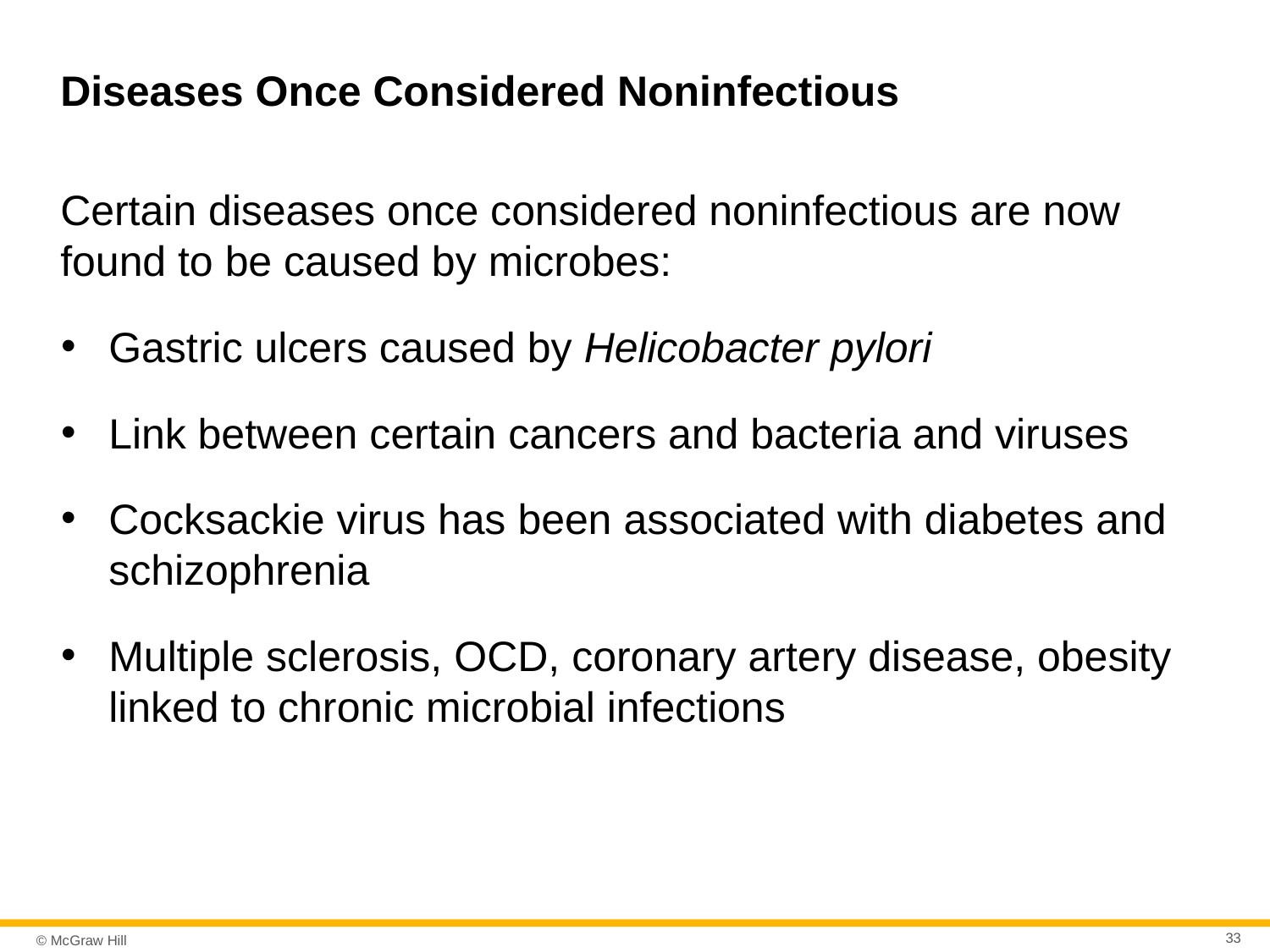

# Diseases Once Considered Noninfectious
Certain diseases once considered noninfectious are now found to be caused by microbes:
Gastric ulcers caused by Helicobacter pylori
Link between certain cancers and bacteria and viruses
Cocksackie virus has been associated with diabetes and schizophrenia
Multiple sclerosis, OCD, coronary artery disease, obesity linked to chronic microbial infections